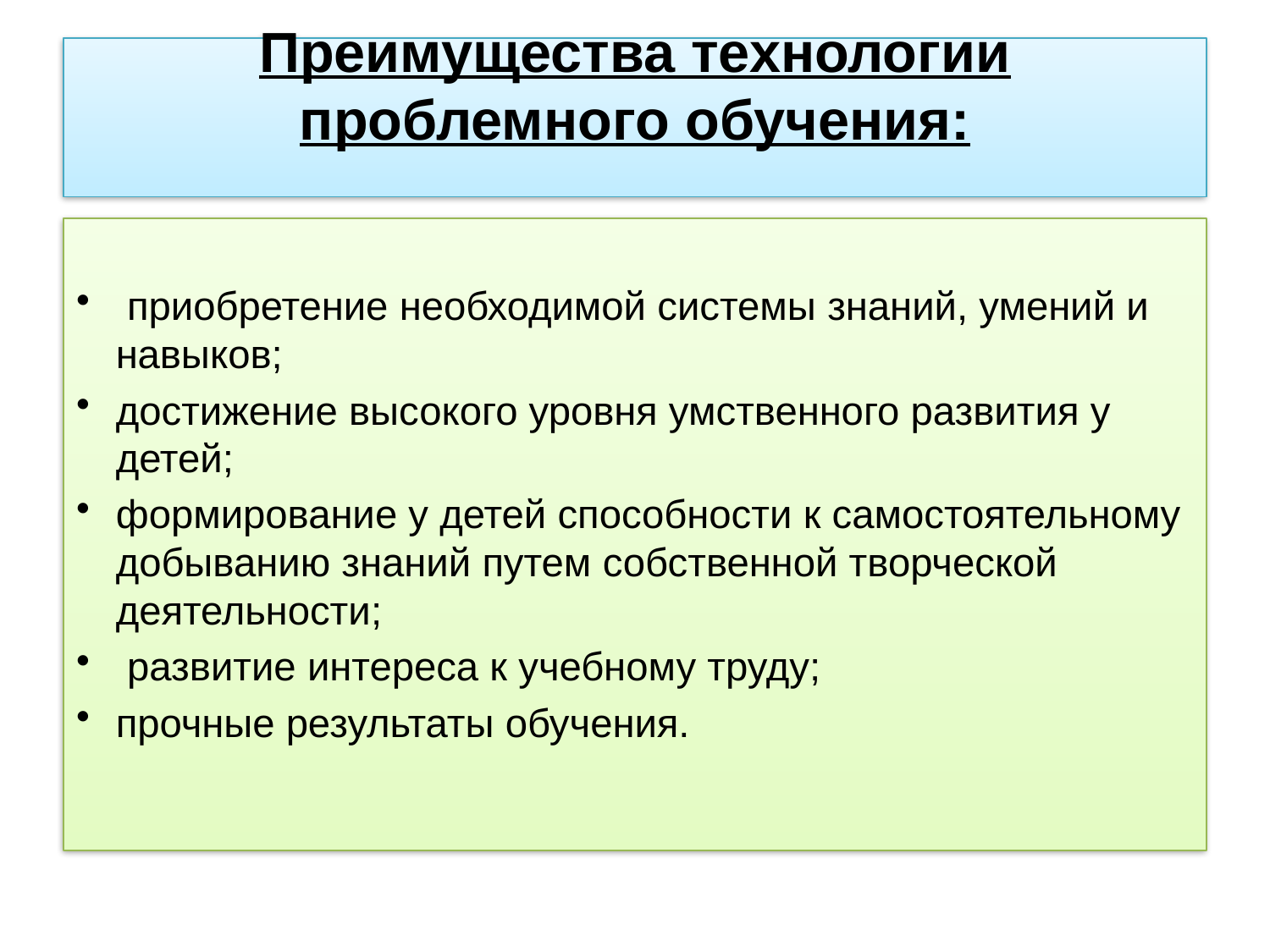

# Преимущества технологии проблемного обучения:

 приобретение необходимой системы знаний, умений и навыков;
достижение высокого уровня умственного развития у детей;
формирование у детей способности к самостоятельному добыванию знаний путем собственной творческой деятельности;
 развитие интереса к учебному труду;
прочные результаты обучения.